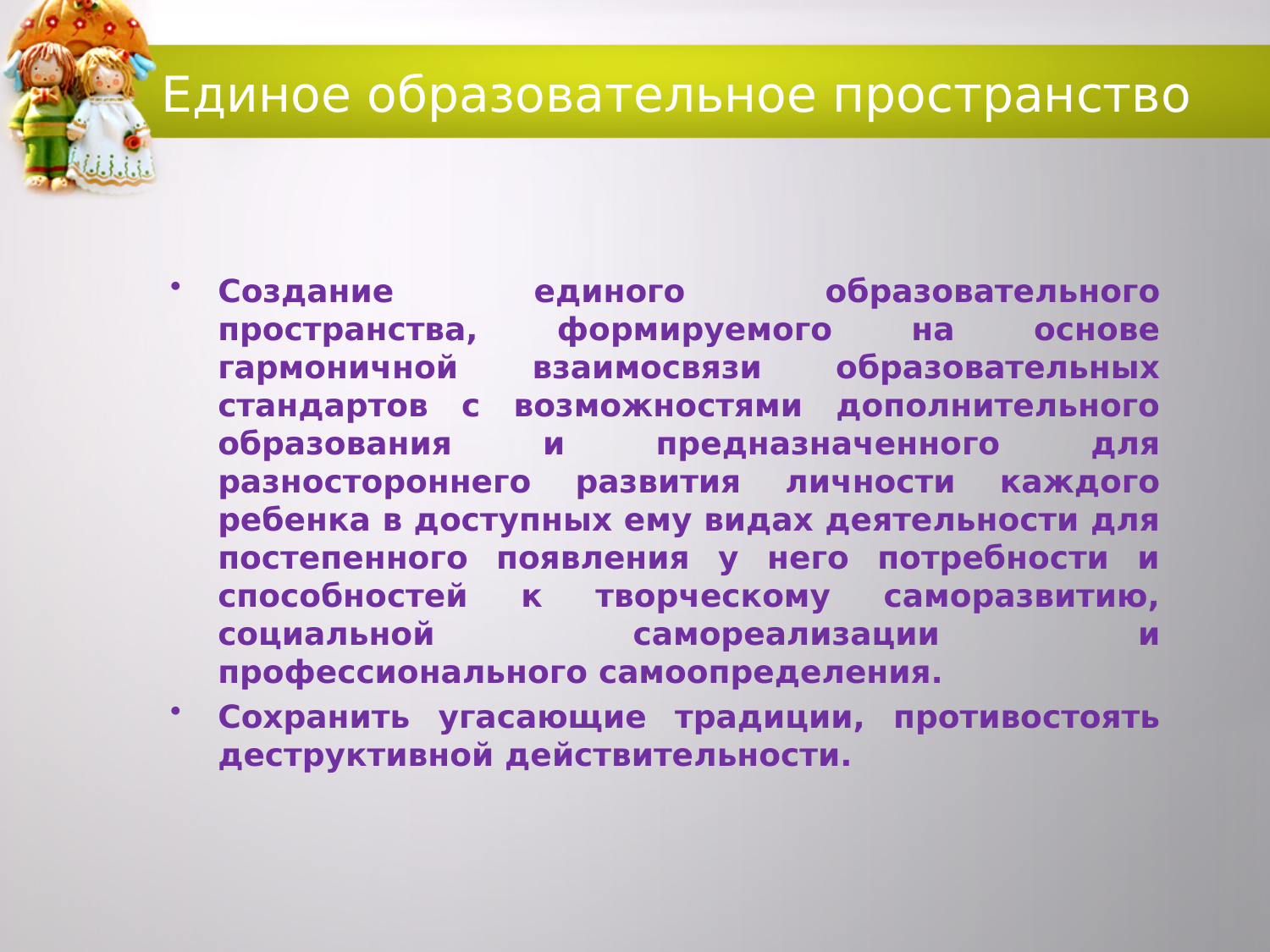

# Единое образовательное пространство
Создание единого образовательного пространства, формируемого на основе гармоничной взаимосвязи образовательных стандартов с возможностями дополнительного образования и предназначенного для разностороннего развития личности каждого ребенка в доступных ему видах деятельности для постепенного появления у него потребности и способностей к творческому саморазвитию, социальной самореализации и профессионального самоопределения.
Сохранить угасающие традиции, противостоять деструктивной действительности.